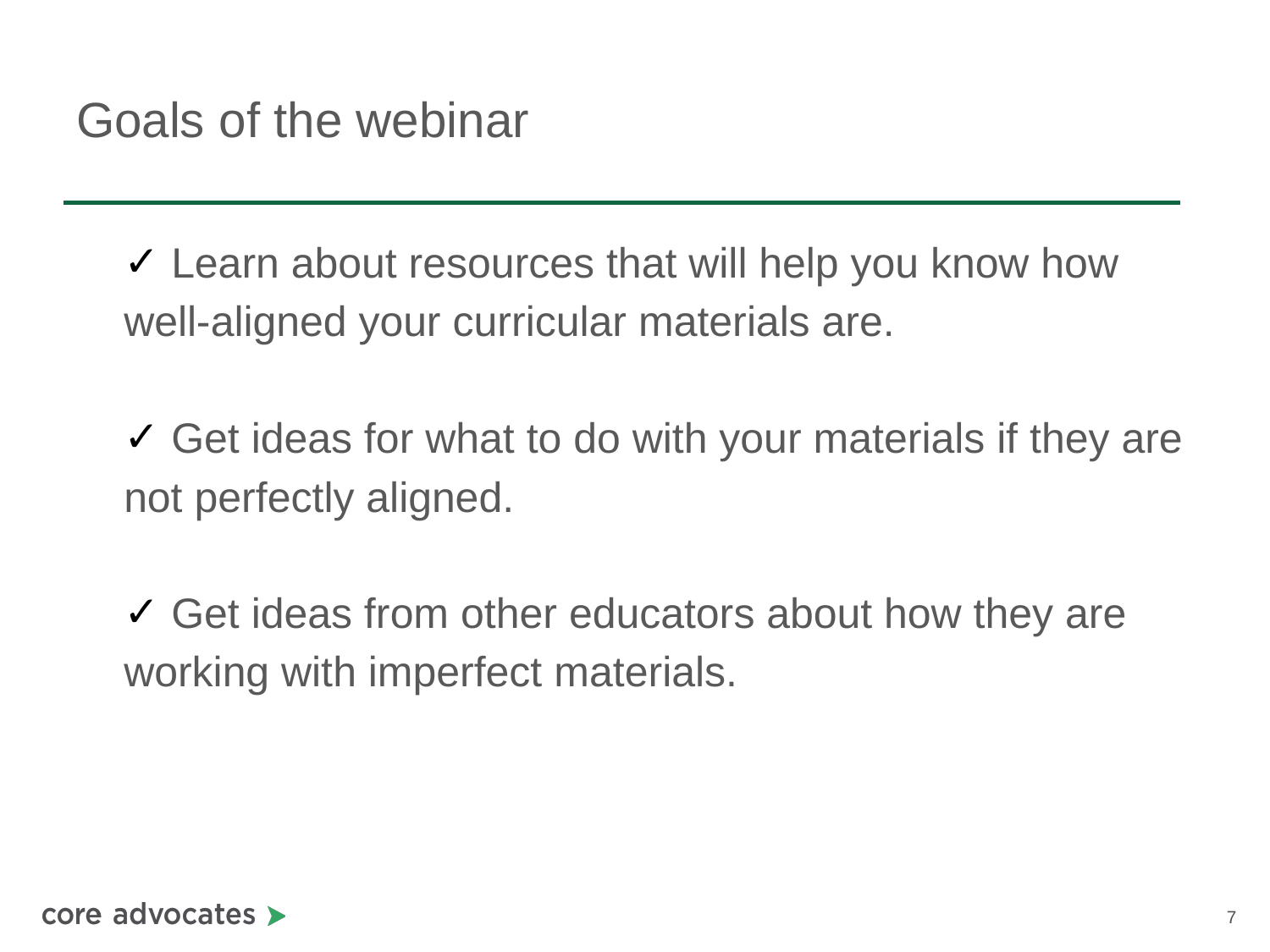

# Goals of the webinar
 Learn about resources that will help you know how well-aligned your curricular materials are.

 Get ideas for what to do with your materials if they are not perfectly aligned.

 Get ideas from other educators about how they are working with imperfect materials.